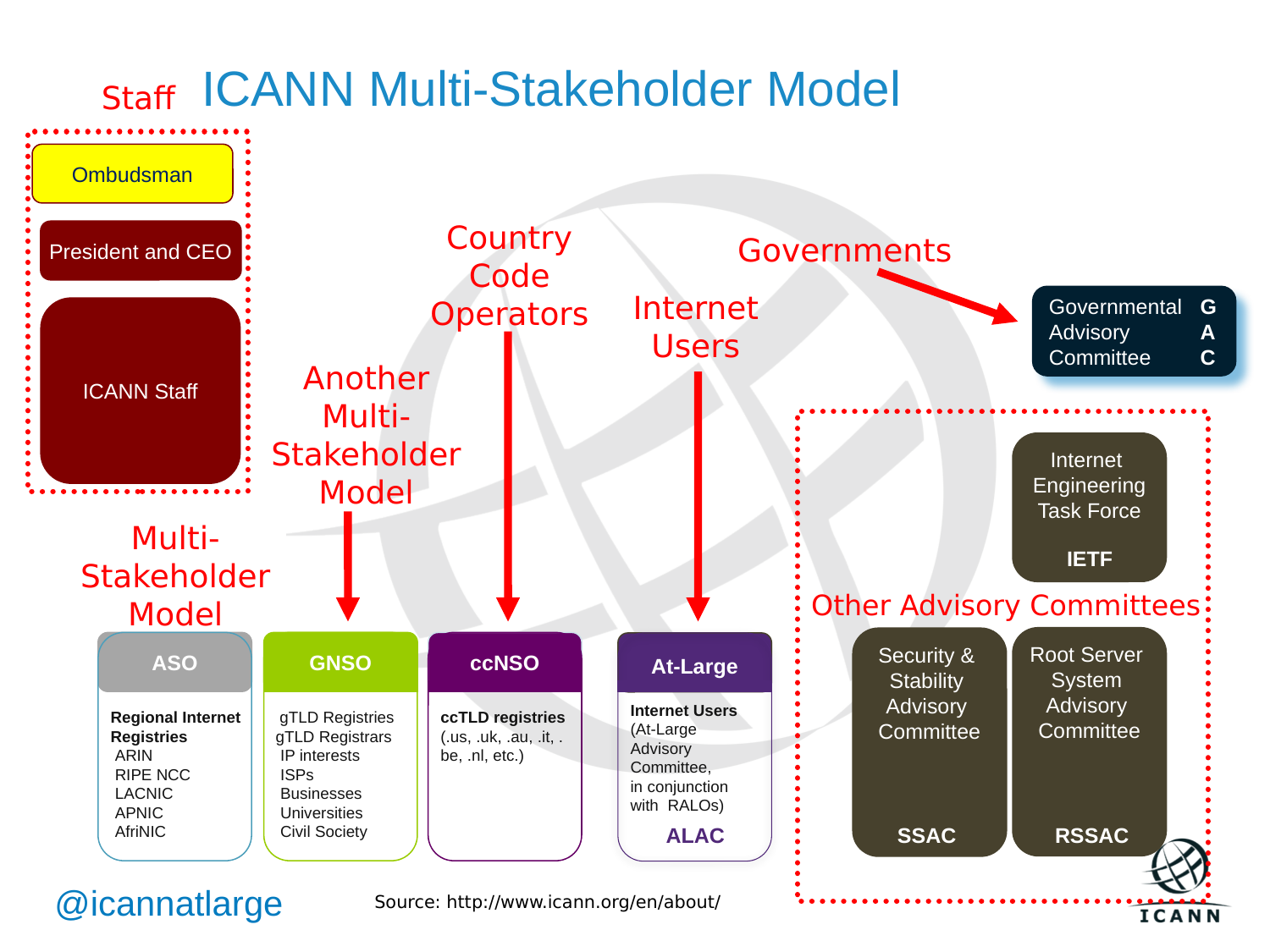

ICANN Multi-Stakeholder Model
Staff

Ombudsman
President and CEO
ICANN Staff

Country
Code
Operators
Governments
GAC

Internet
Users
Governmental
Advisory
Committee

Another
Multi-
Stakeholder
Model

Internet
Engineering
Task Force
Multi-
Stakeholder Model

IETF
Other Advisory Committees
Root Server
System
Advisory
Committee
Security &
Stability
Advisory
Committee
ASO

GNSO

ccNSO

At-Large

Internet Users
(At-Large Advisory Committee,
in conjunction with  RALOs)
Regional Internet Registries
 ARIN
 RIPE NCC
 LACNIC
 APNIC
 AfriNIC
 gTLD Registries gTLD Registrars
 IP interests
 ISPs
 Businesses
 Universities
 Civil Society
ccTLD registries (.us, .uk, .au, .it, .be, .nl, etc.)
ALAC
SSAC
RSSAC
Source: http://www.icann.org/en/about/